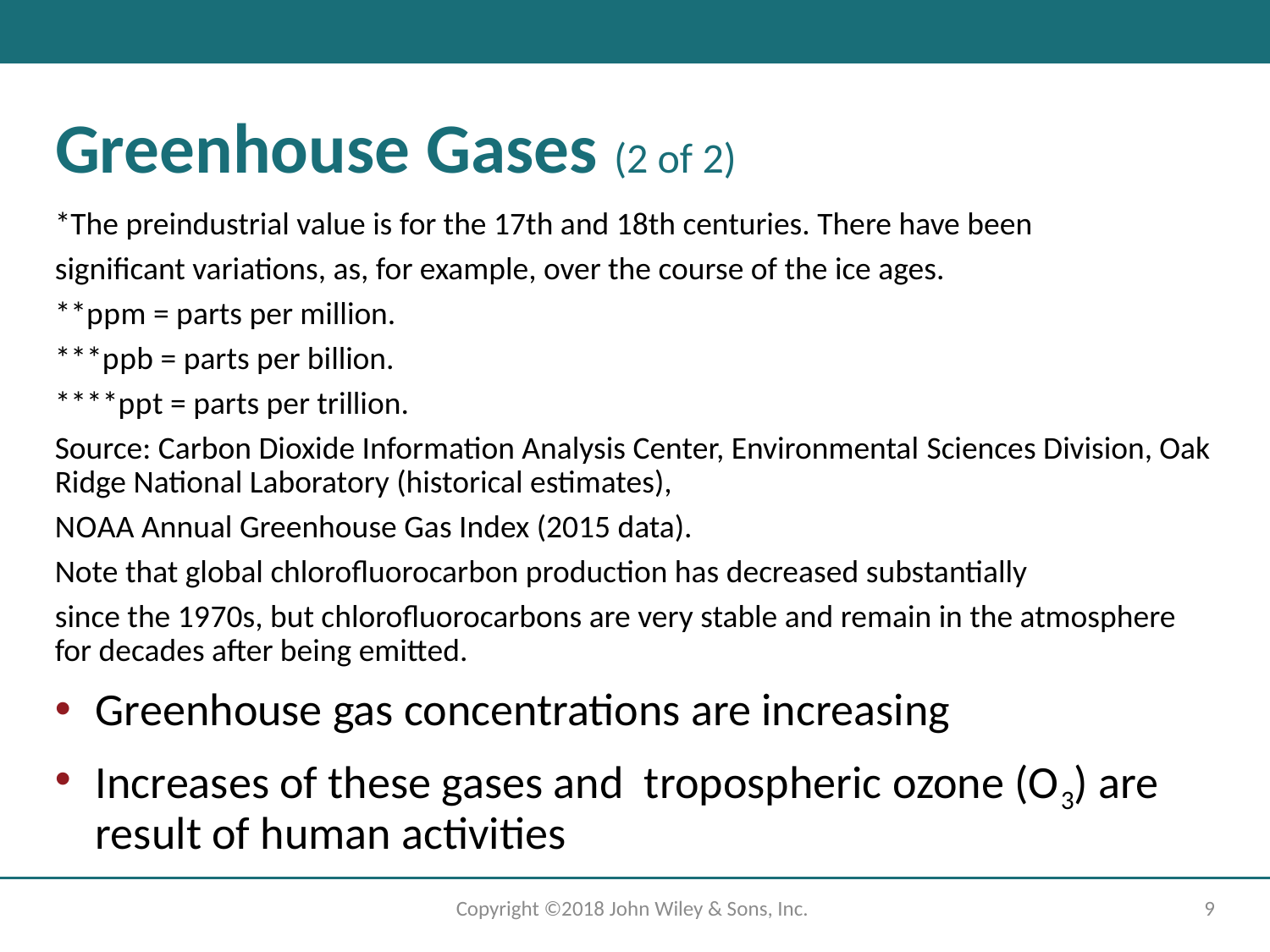

# Greenhouse Gases (2 of 2)
*The preindustrial value is for the 17th and 18th centuries. There have been
significant variations, as, for example, over the course of the ice ages.
**p p m = parts per million.
***p p b = parts per billion.
****p p t = parts per trillion.
Source: Carbon Dioxide Information Analysis Center, Environmental Sciences Division, Oak Ridge National Laboratory (historical estimates),
N O A A Annual Greenhouse Gas Index (2015 data).
Note that global chlorofluorocarbon production has decreased substantially
since the 19 70s, but chlorofluorocarbons are very stable and remain in the atmosphere for decades after being emitted.
Greenhouse gas concentrations are increasing
Increases of these gases and  tropospheric ozone (O3) are result of human activities
Copyright ©2018 John Wiley & Sons, Inc.
9